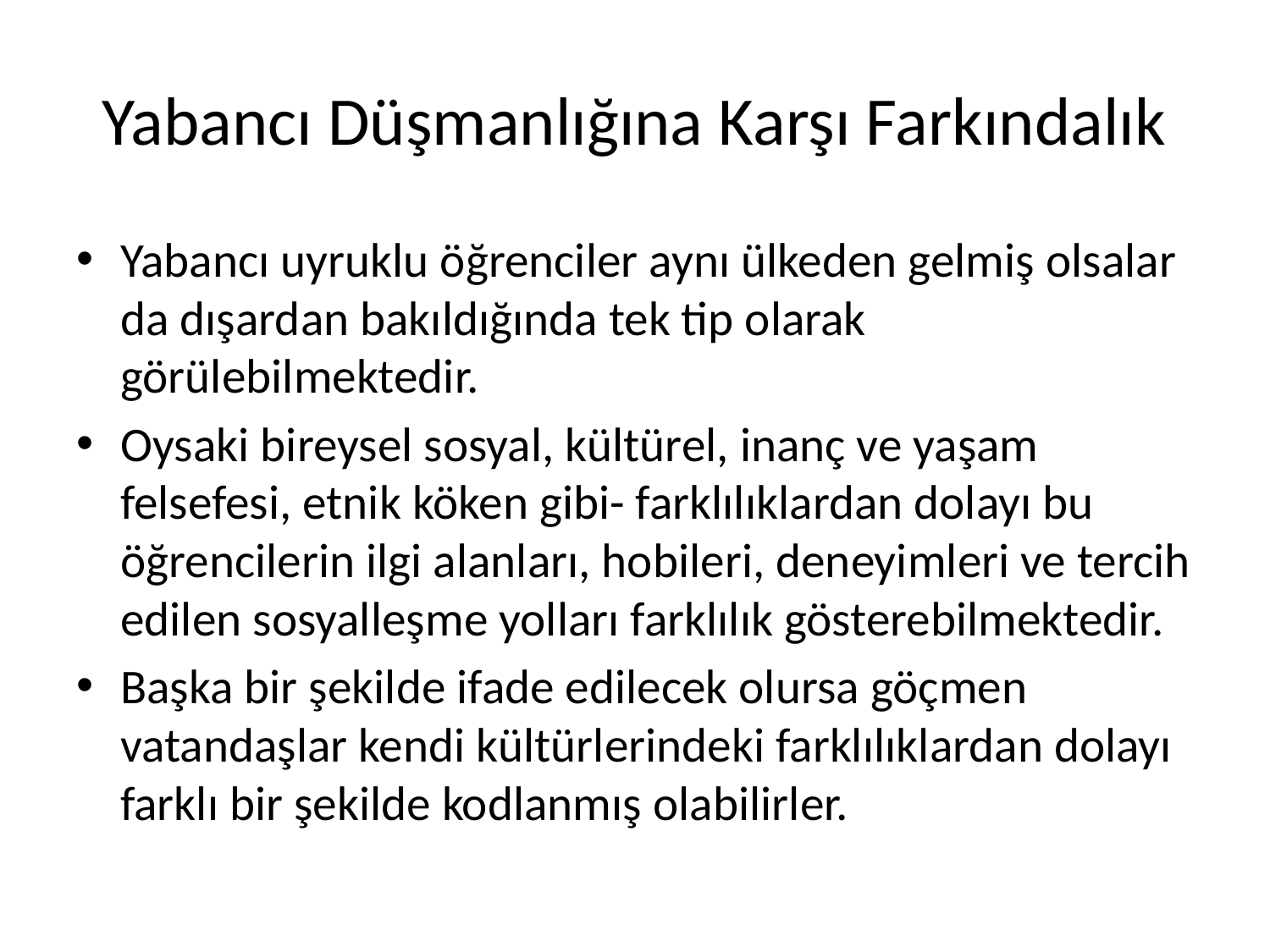

# Yabancı Düşmanlığına Karşı Farkındalık
Yabancı uyruklu öğrenciler aynı ülkeden gelmiş olsalar da dışardan bakıldığında tek tip olarak görülebilmektedir.
Oysaki bireysel sosyal, kültürel, inanç ve yaşam felsefesi, etnik köken gibi- farklılıklardan dolayı bu öğrencilerin ilgi alanları, hobileri, deneyimleri ve tercih edilen sosyalleşme yolları farklılık gösterebilmektedir.
Başka bir şekilde ifade edilecek olursa göçmen vatandaşlar kendi kültürlerindeki farklılıklardan dolayı farklı bir şekilde kodlanmış olabilirler.